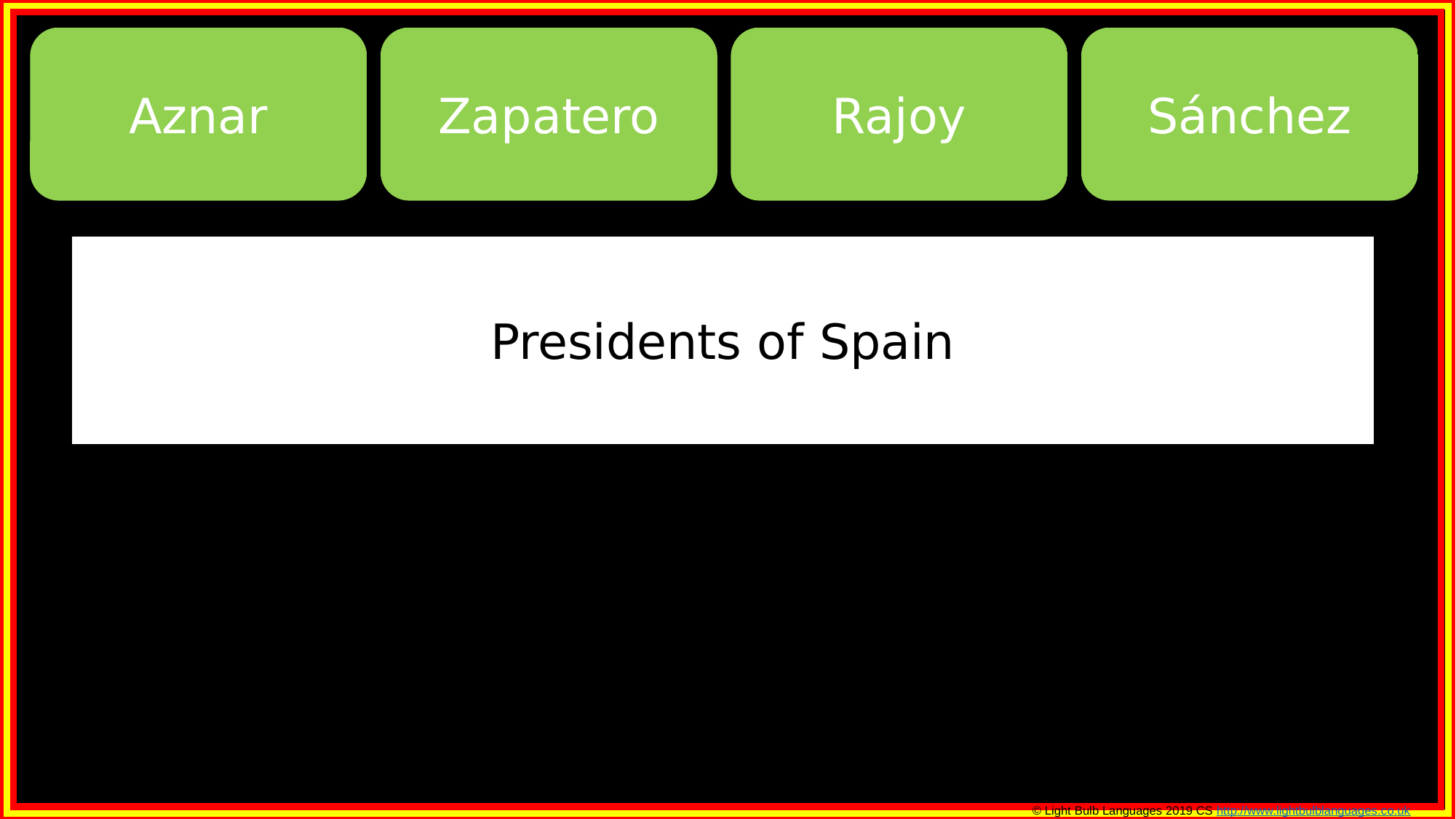

Aznar
Zapatero
Rajoy
Sánchez
Presidents of Spain
© Light Bulb Languages 2019 CS http://www.lightbulblanguages.co.uk